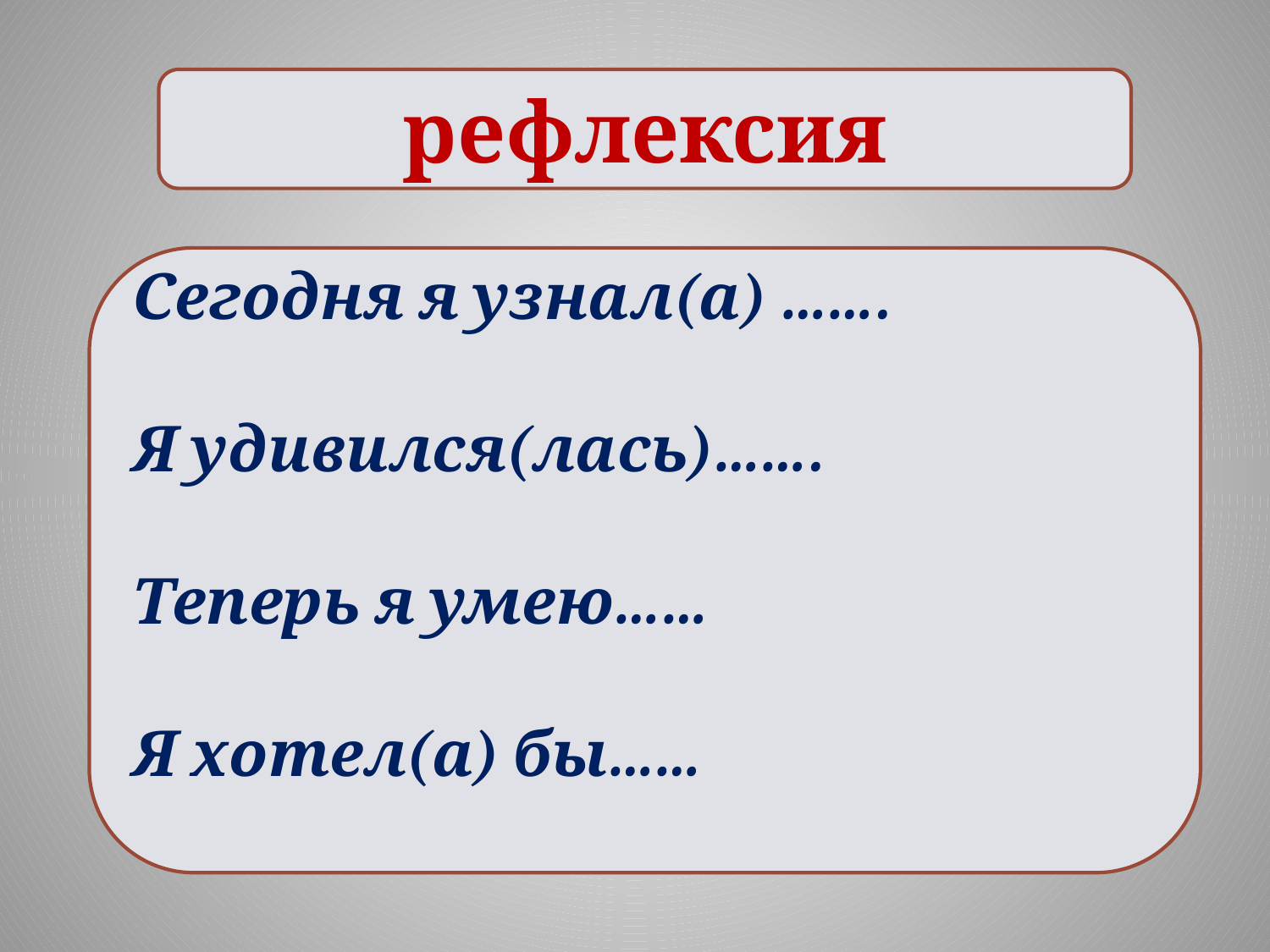

рефлексия
Сегодня я узнал(а) …….

Я удивился(лась)…….

Теперь я умею……

Я хотел(а) бы……